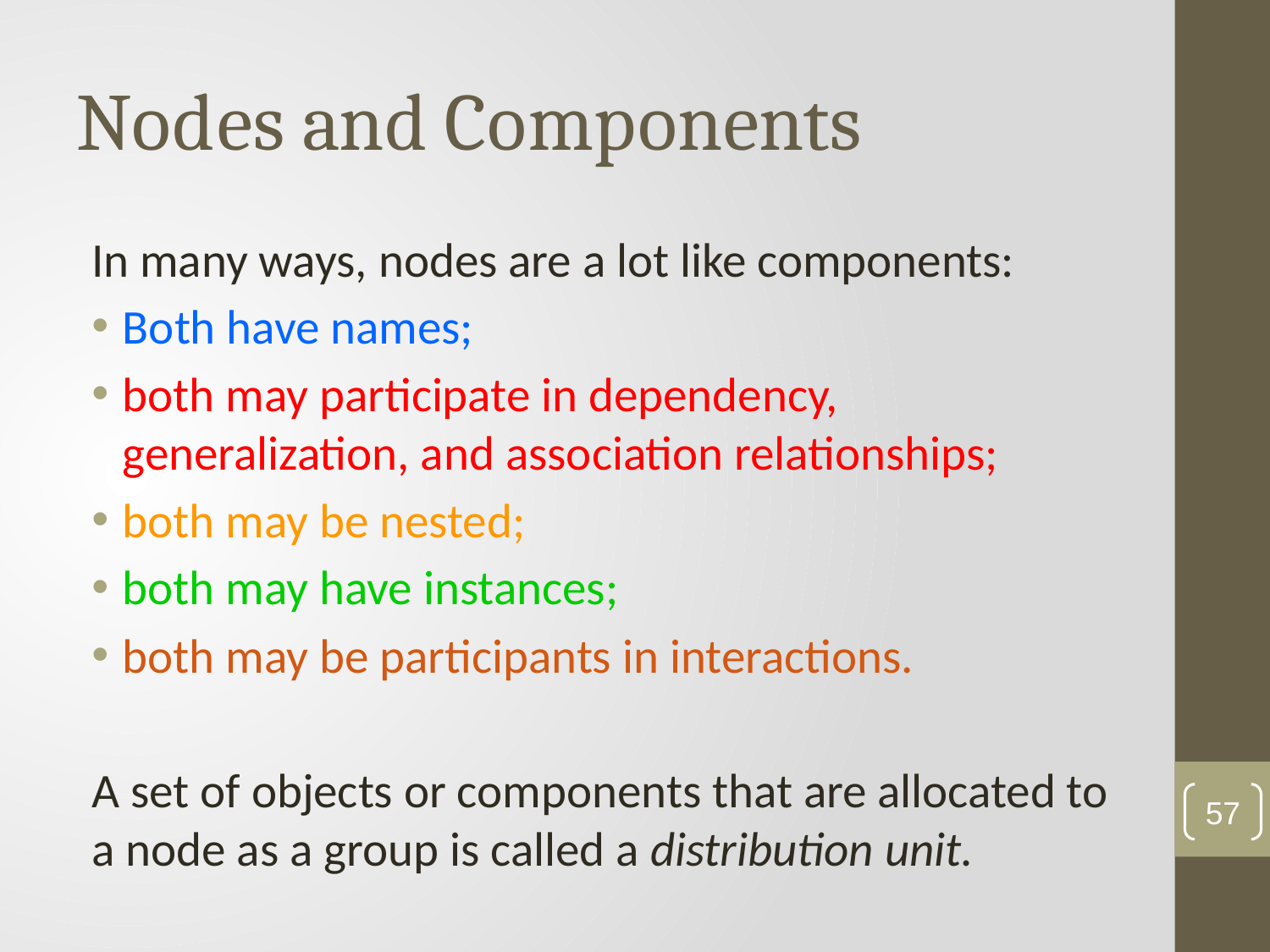

# Nodes and Components
In many ways, nodes are a lot like components:
Both have names;
both may participate in dependency, generalization, and association relationships;
both may be nested;
both may have instances;
both may be participants in interactions.

A set of objects or components that are allocated to a node as a group is called a distribution unit.

57